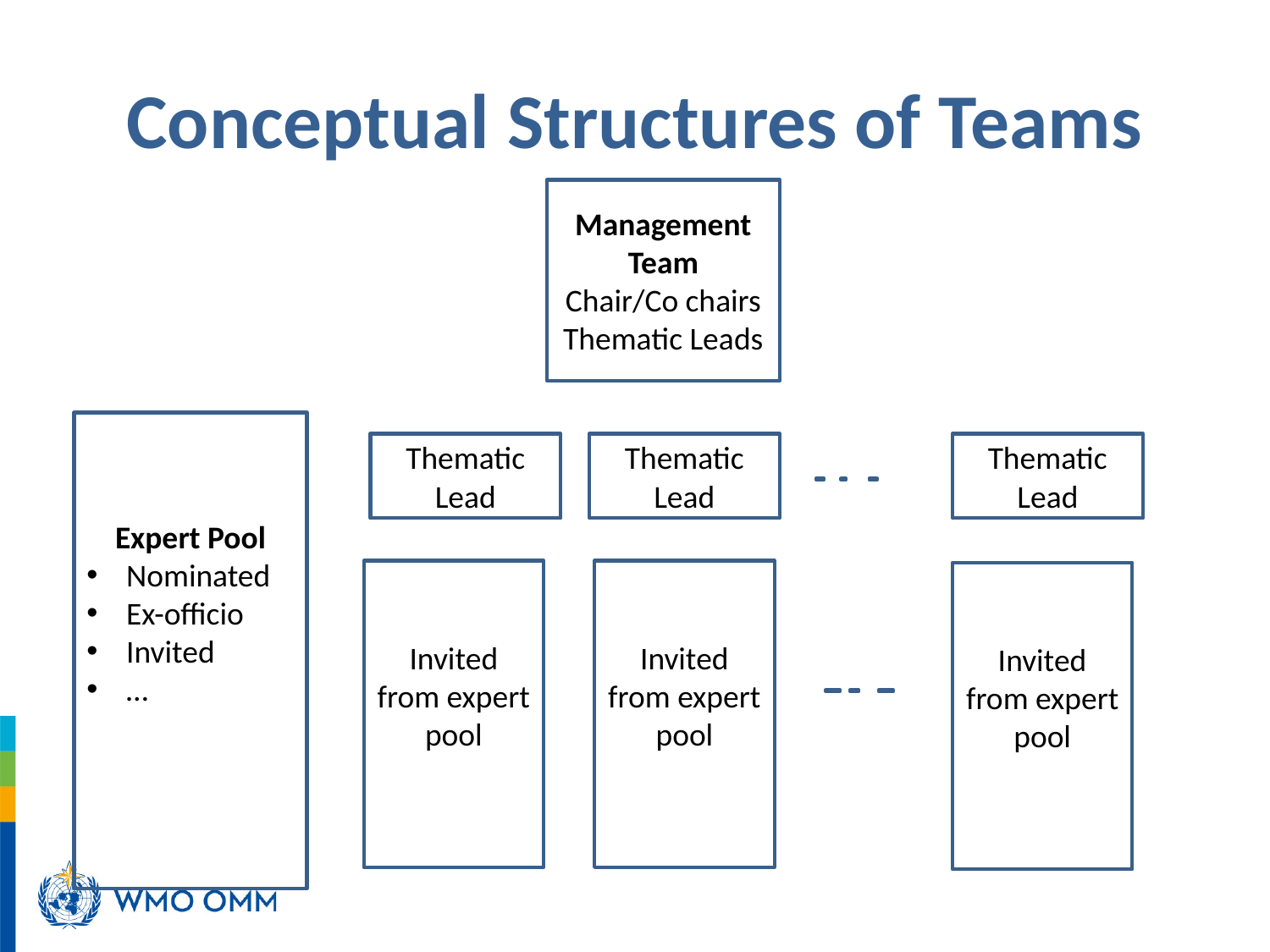

# Conceptual Structures of Teams
Management Team
Chair/Co chairs
Thematic Leads
Expert Pool
Nominated
Ex-officio
Invited
…

Thematic Lead
Thematic Lead
Thematic Lead

Invited from expert pool

Invited from expert pool

Invited from expert pool